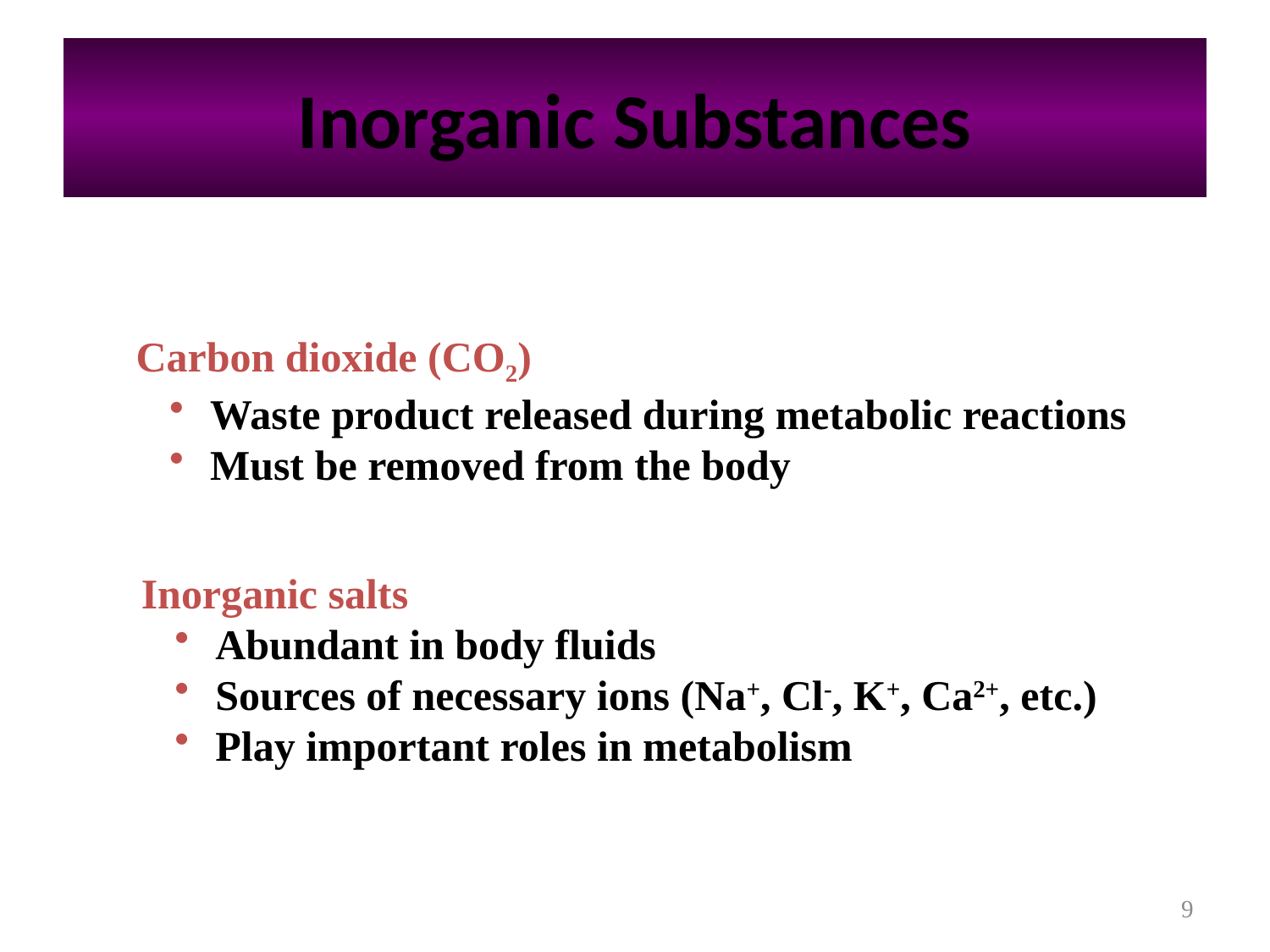

# Inorganic Substances
Carbon dioxide (CO2)
 Waste product released during metabolic reactions
 Must be removed from the body
Inorganic salts
 Abundant in body fluids
 Sources of necessary ions (Na+, Cl-, K+, Ca2+, etc.)
 Play important roles in metabolism
9